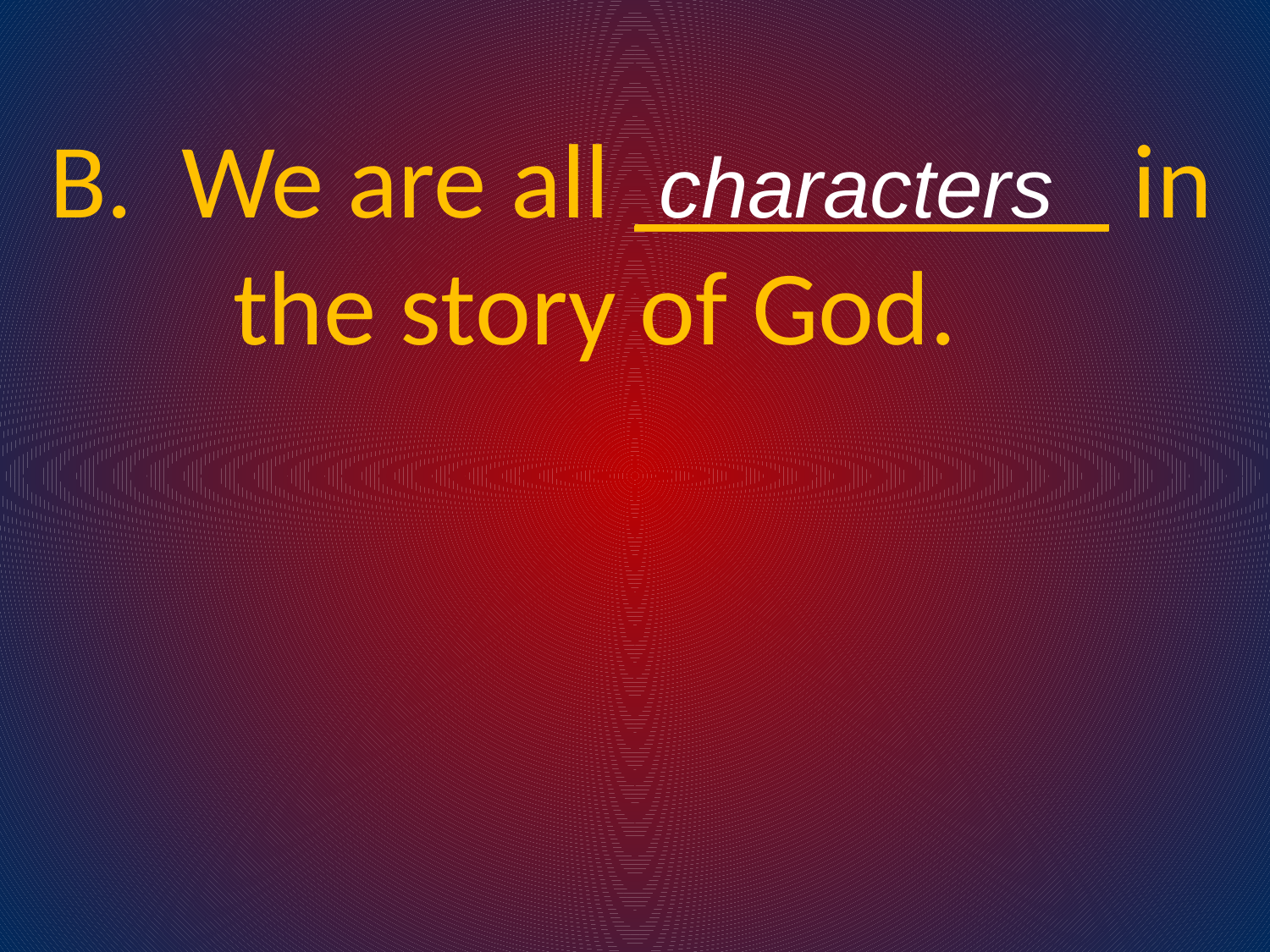

B.  We are all _________ in the story of God.

characters